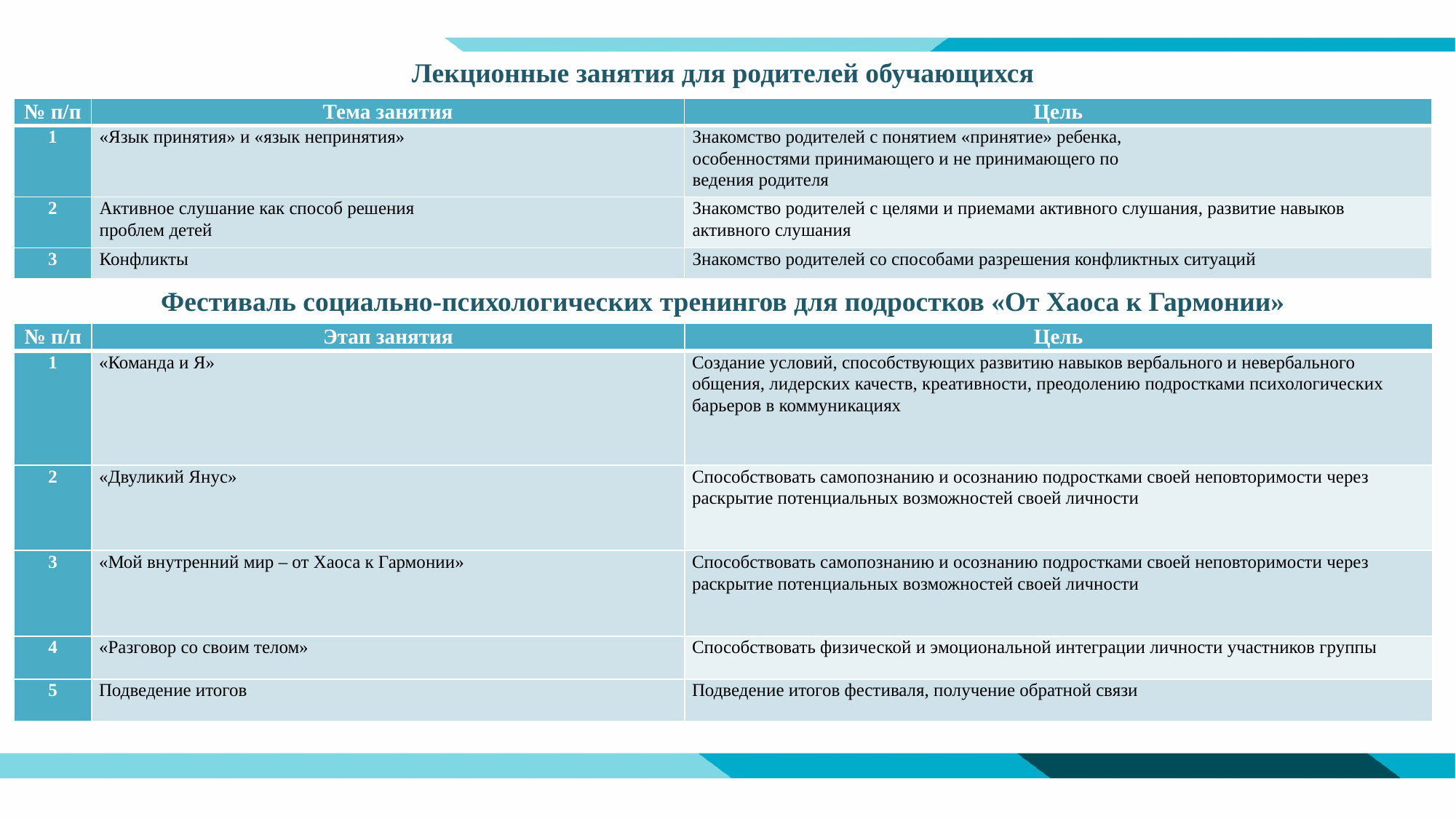

Лекционные занятия для родителей обучающихся
| № п/п | Тема занятия | Цель |
| --- | --- | --- |
| 1 | «Язык принятия» и «язык непринятия» | Знакомство родителей с понятием «принятие» ребенка, особенностями принимающего и не принимающего по ведения родителя |
| 2 | Активное слушание как способ решения проблем детей | Знакомство родителей с целями и приемами активного слушания, развитие навыков активного слушания |
| 3 | Конфликты | Знакомство родителей со способами разрешения конфликтных ситуаций |
Фестиваль социально-психологических тренингов для подростков «От Хаоса к Гармонии»
| № п/п | Этап занятия | Цель |
| --- | --- | --- |
| 1 | «Команда и Я» | Создание условий, способствующих развитию навыков вербального и невербального общения, лидерских качеств, креативности, преодолению подростками психологических барьеров в коммуникациях |
| 2 | «Двуликий Янус» | Способствовать самопознанию и осознанию подростками своей неповторимости через раскрытие потенциальных возможностей своей личности |
| 3 | «Мой внутренний мир – от Хаоса к Гармонии» | Способствовать самопознанию и осознанию подростками своей неповторимости через раскрытие потенциальных возможностей своей личности |
| 4 | «Разговор со своим телом» | Способствовать физической и эмоциональной интеграции личности участников группы |
| 5 | Подведение итогов | Подведение итогов фестиваля, получение обратной связи |